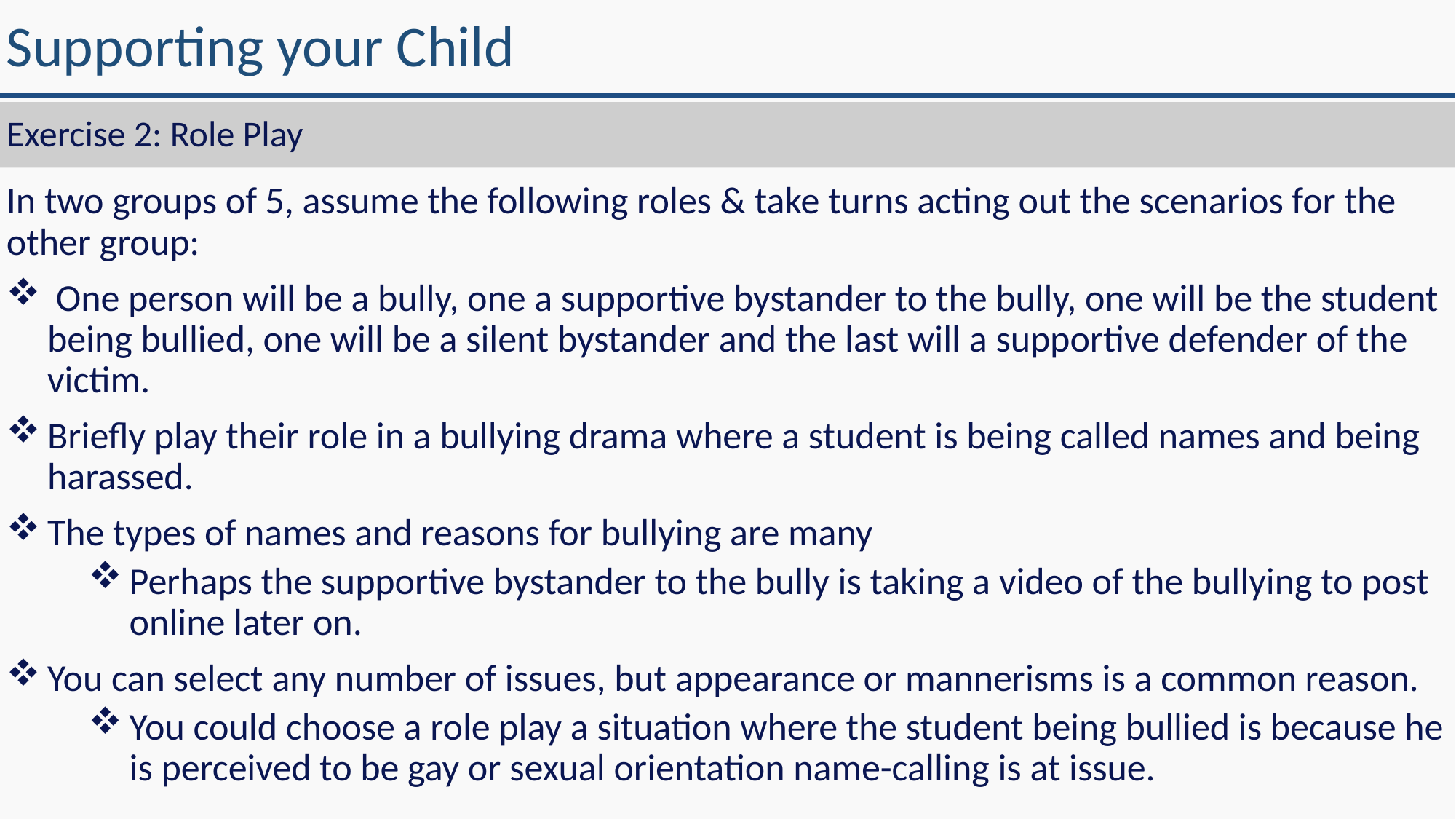

# Supporting your Child
Exercise 2: Role Play
In two groups of 5, assume the following roles & take turns acting out the scenarios for the other group:
 One person will be a bully, one a supportive bystander to the bully, one will be the student being bullied, one will be a silent bystander and the last will a supportive defender of the victim.
Briefly play their role in a bullying drama where a student is being called names and being harassed.
The types of names and reasons for bullying are many
Perhaps the supportive bystander to the bully is taking a video of the bullying to post online later on.
You can select any number of issues, but appearance or mannerisms is a common reason.
You could choose a role play a situation where the student being bullied is because he is perceived to be gay or sexual orientation name-calling is at issue.